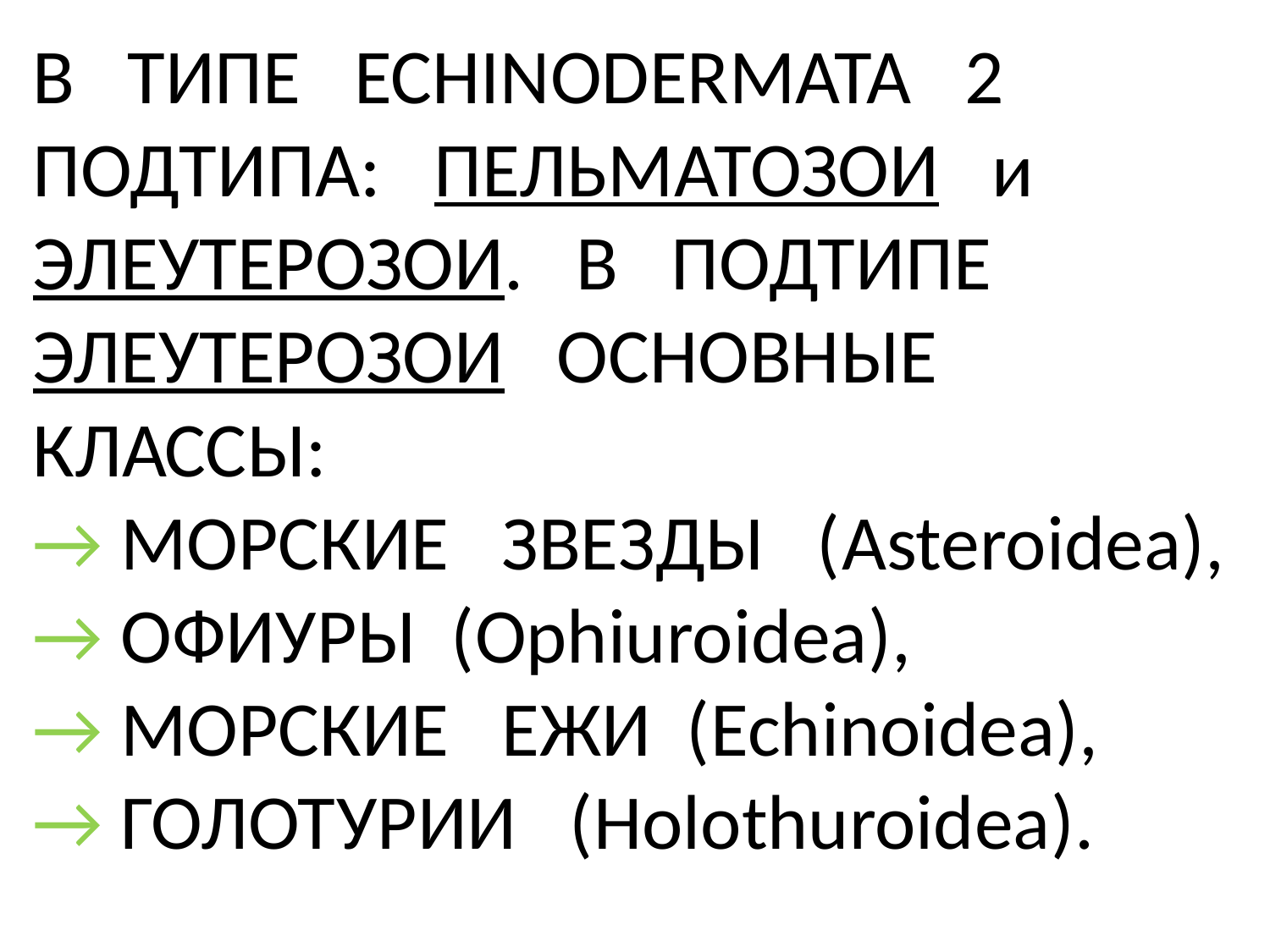

# В   ТИПЕ   ECHINODERMATA   2 ПОДТИПА:   ПЕЛЬМАТОЗОИ   и   ЭЛЕУТЕРОЗОИ.   В   ПОДТИПЕ   ЭЛЕУТЕРОЗОИ   ОСНОВНЫЕ   КЛАССЫ: → МОРСКИЕ   ЗВЕЗДЫ   (Asteroidea), → ОФИУРЫ  (Ophiuroidea), → МОРСКИЕ   ЕЖИ  (Echinoidea), → ГОЛОТУРИИ   (Holothuroidea).